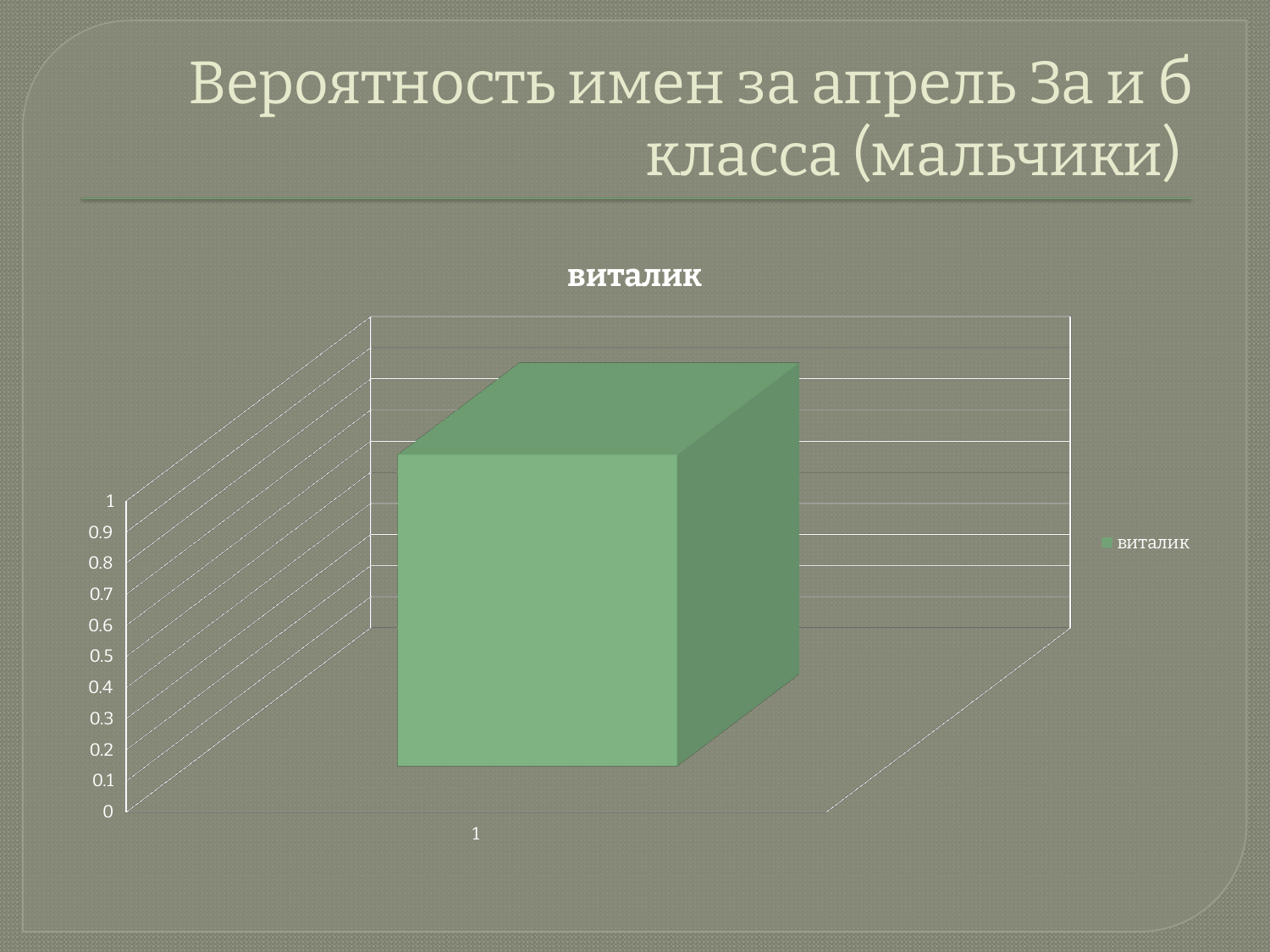

# Вероятность имен за апрель 3а и б класса (мальчики)

[unsupported chart]